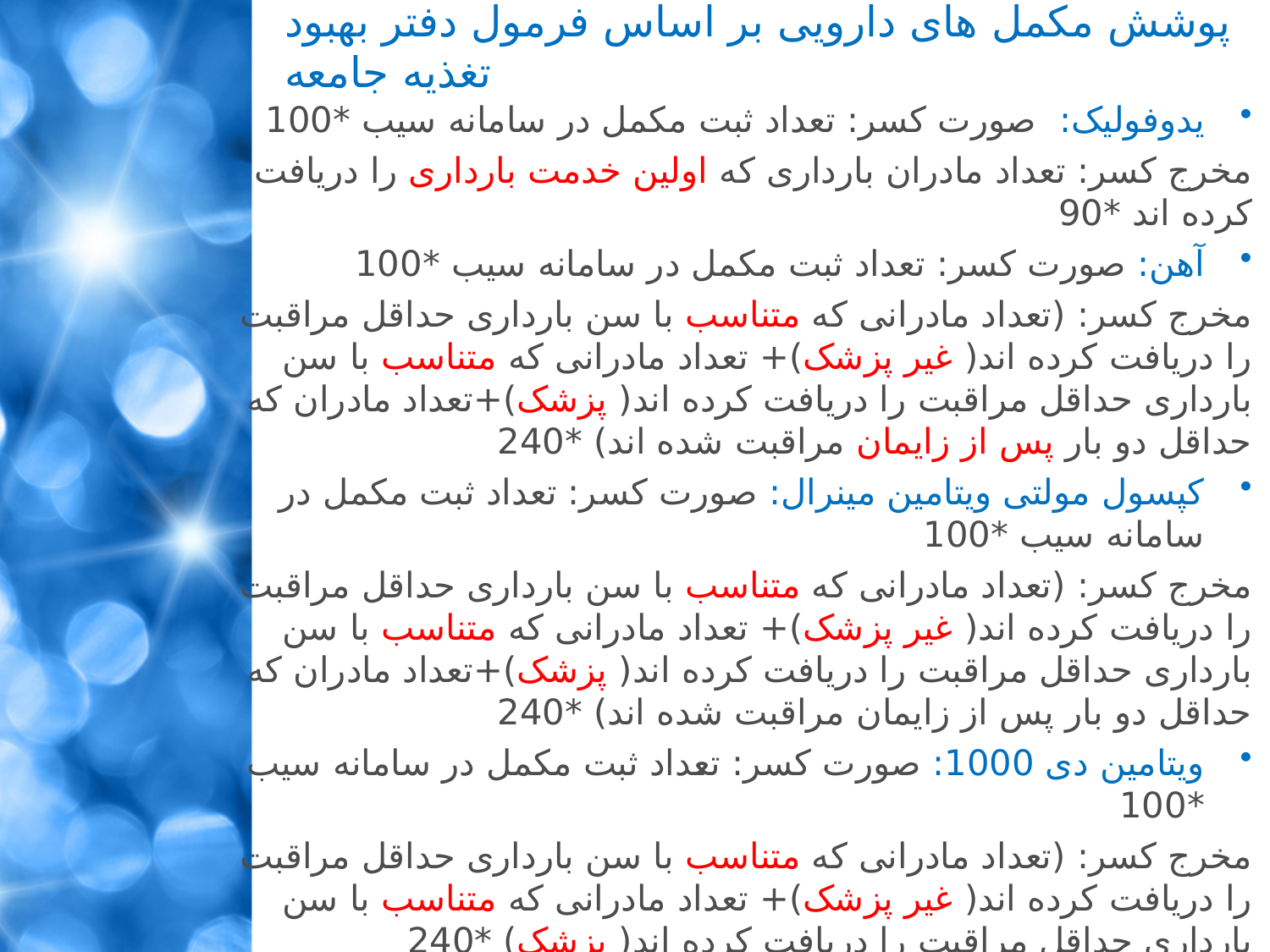

# پوشش مکمل های دارویی بر اساس فرمول دفتر بهبود تغذیه جامعه
یدوفولیک:  صورت کسر: تعداد ثبت مکمل در سامانه سیب *100
مخرج کسر: تعداد مادران بارداری که اولین خدمت بارداری را دریافت کرده اند *90
آهن: صورت کسر: تعداد ثبت مکمل در سامانه سیب *100
مخرج کسر: (تعداد مادرانی که متناسب با سن بارداری حداقل مراقبت را دریافت کرده اند( غیر پزشک)+ تعداد مادرانی که متناسب با سن بارداری حداقل مراقبت را دریافت کرده اند( پزشک)+تعداد مادران که حداقل دو بار پس از زایمان مراقبت شده اند) *240
کپسول مولتی ویتامین مینرال: صورت کسر: تعداد ثبت مکمل در سامانه سیب *100
مخرج کسر: (تعداد مادرانی که متناسب با سن بارداری حداقل مراقبت را دریافت کرده اند( غیر پزشک)+ تعداد مادرانی که متناسب با سن بارداری حداقل مراقبت را دریافت کرده اند( پزشک)+تعداد مادران که حداقل دو بار پس از زایمان مراقبت شده اند) *240
ویتامین دی 1000: صورت کسر: تعداد ثبت مکمل در سامانه سیب *100
مخرج کسر: (تعداد مادرانی که متناسب با سن بارداری حداقل مراقبت را دریافت کرده اند( غیر پزشک)+ تعداد مادرانی که متناسب با سن بارداری حداقل مراقبت را دریافت کرده اند( پزشک) *240